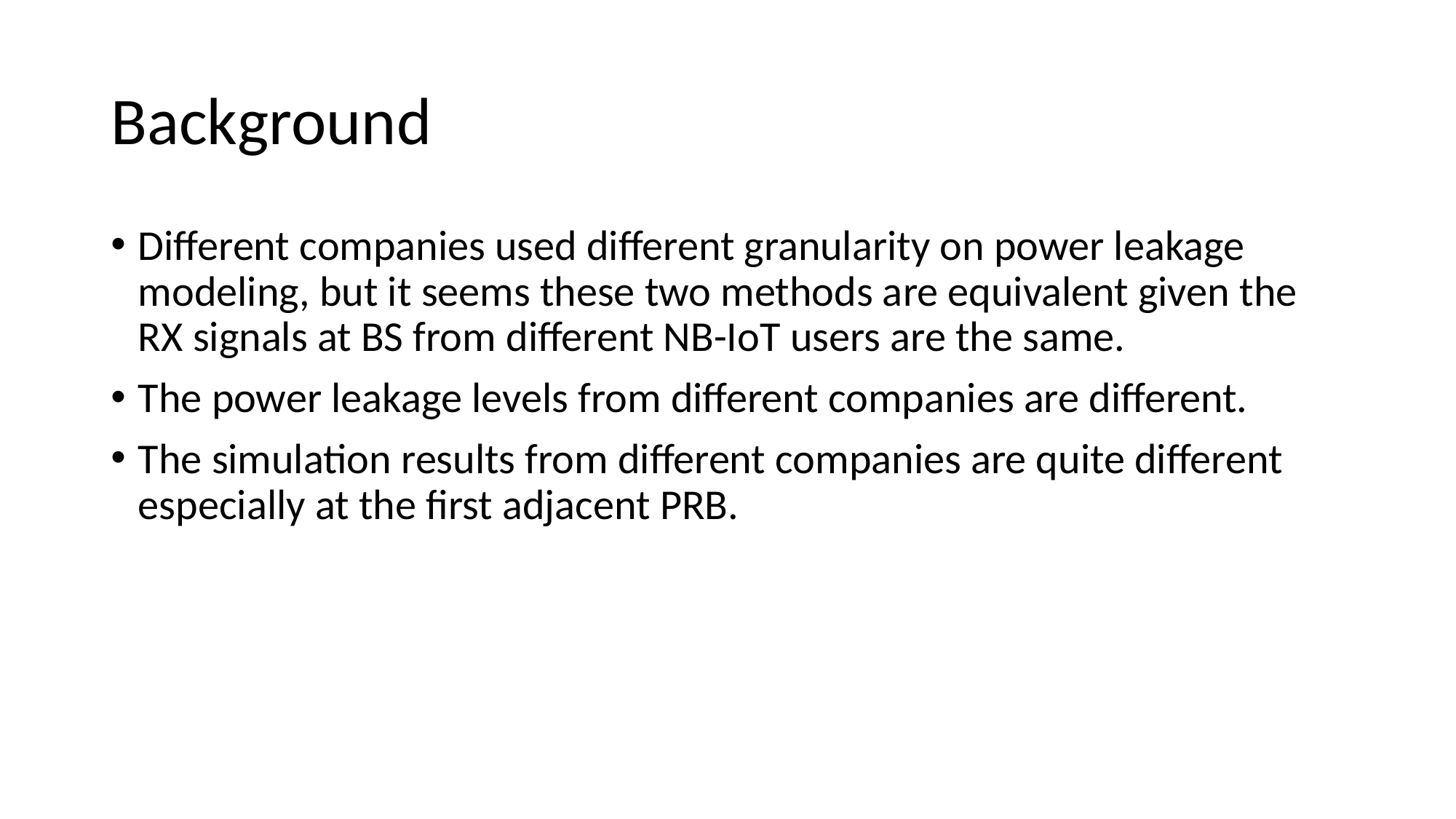

# Background
Different companies used different granularity on power leakage modeling, but it seems these two methods are equivalent given the RX signals at BS from different NB-IoT users are the same.
The power leakage levels from different companies are different.
The simulation results from different companies are quite different especially at the first adjacent PRB.